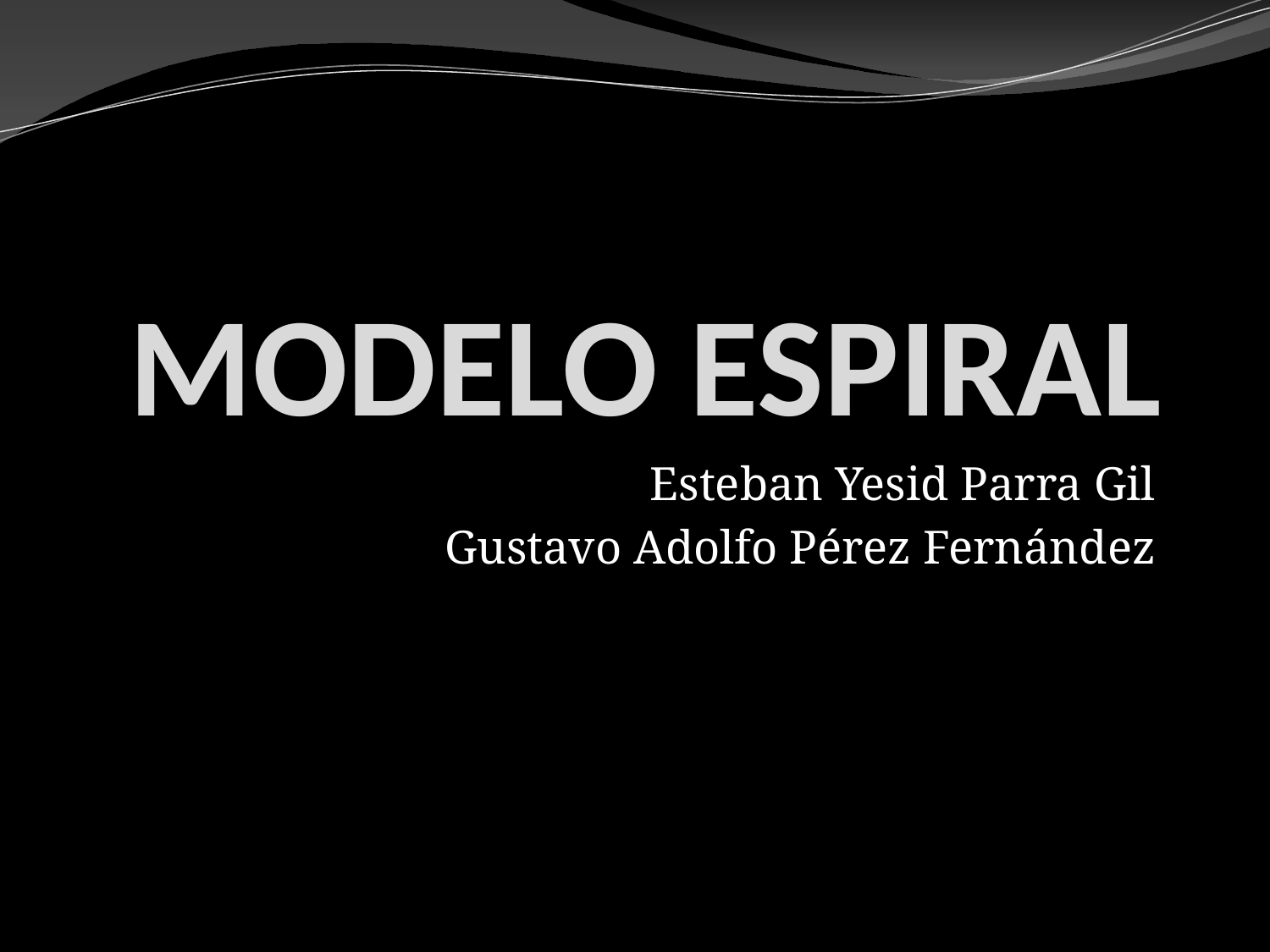

# MODELO ESPIRAL
Esteban Yesid Parra Gil
Gustavo Adolfo Pérez Fernández